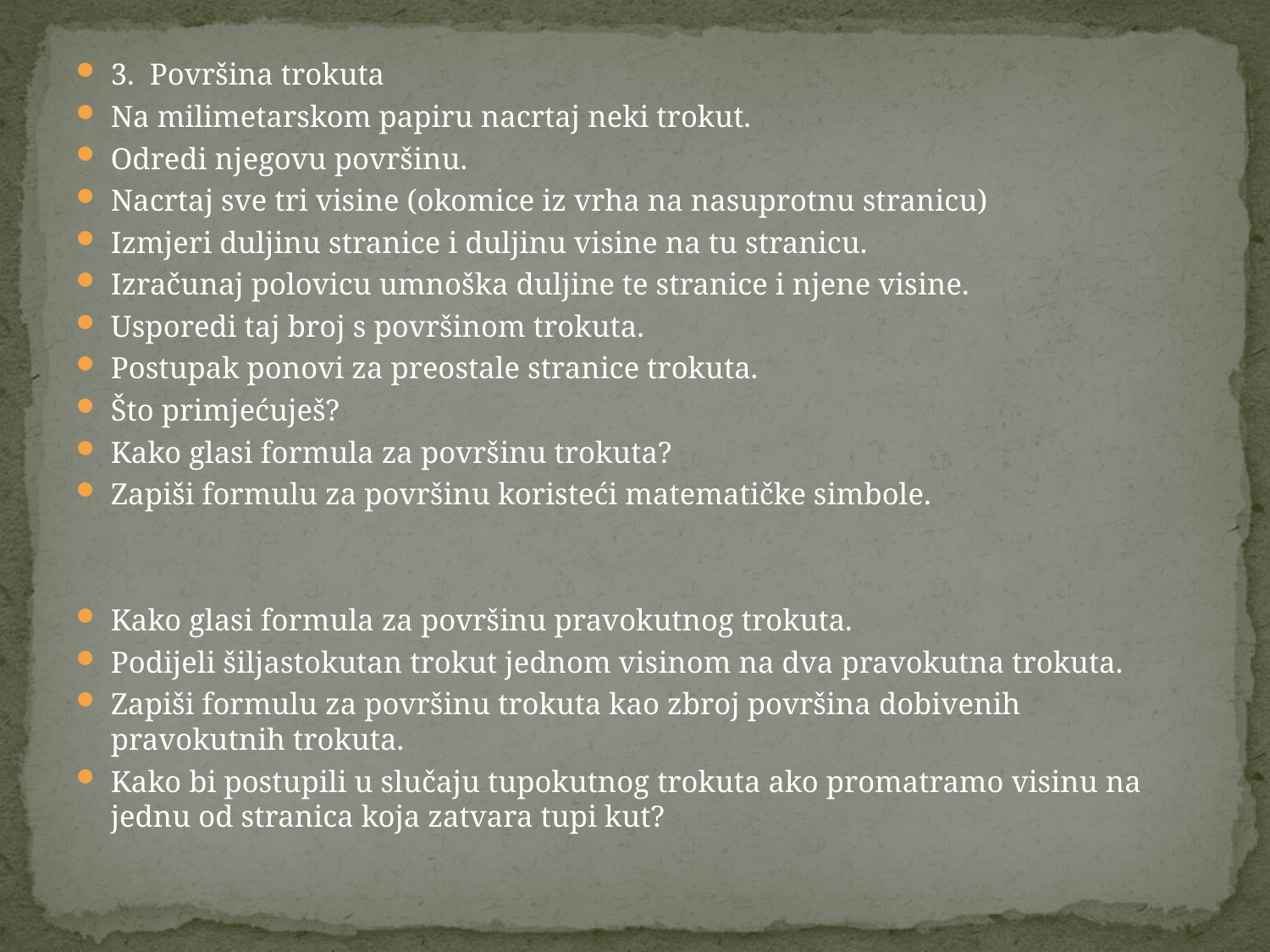

3.  Površina trokuta
Na milimetarskom papiru nacrtaj neki trokut.
Odredi njegovu površinu.
Nacrtaj sve tri visine (okomice iz vrha na nasuprotnu stranicu)
Izmjeri duljinu stranice i duljinu visine na tu stranicu.
Izračunaj polovicu umnoška duljine te stranice i njene visine.
Usporedi taj broj s površinom trokuta.
Postupak ponovi za preostale stranice trokuta.
Što primjećuješ?
Kako glasi formula za površinu trokuta?
Zapiši formulu za površinu koristeći matematičke simbole.

Kako glasi formula za površinu pravokutnog trokuta.
Podijeli šiljastokutan trokut jednom visinom na dva pravokutna trokuta.
Zapiši formulu za površinu trokuta kao zbroj površina dobivenih  pravokutnih trokuta.
Kako bi postupili u slučaju tupokutnog trokuta ako promatramo visinu na jednu od stranica koja zatvara tupi kut?